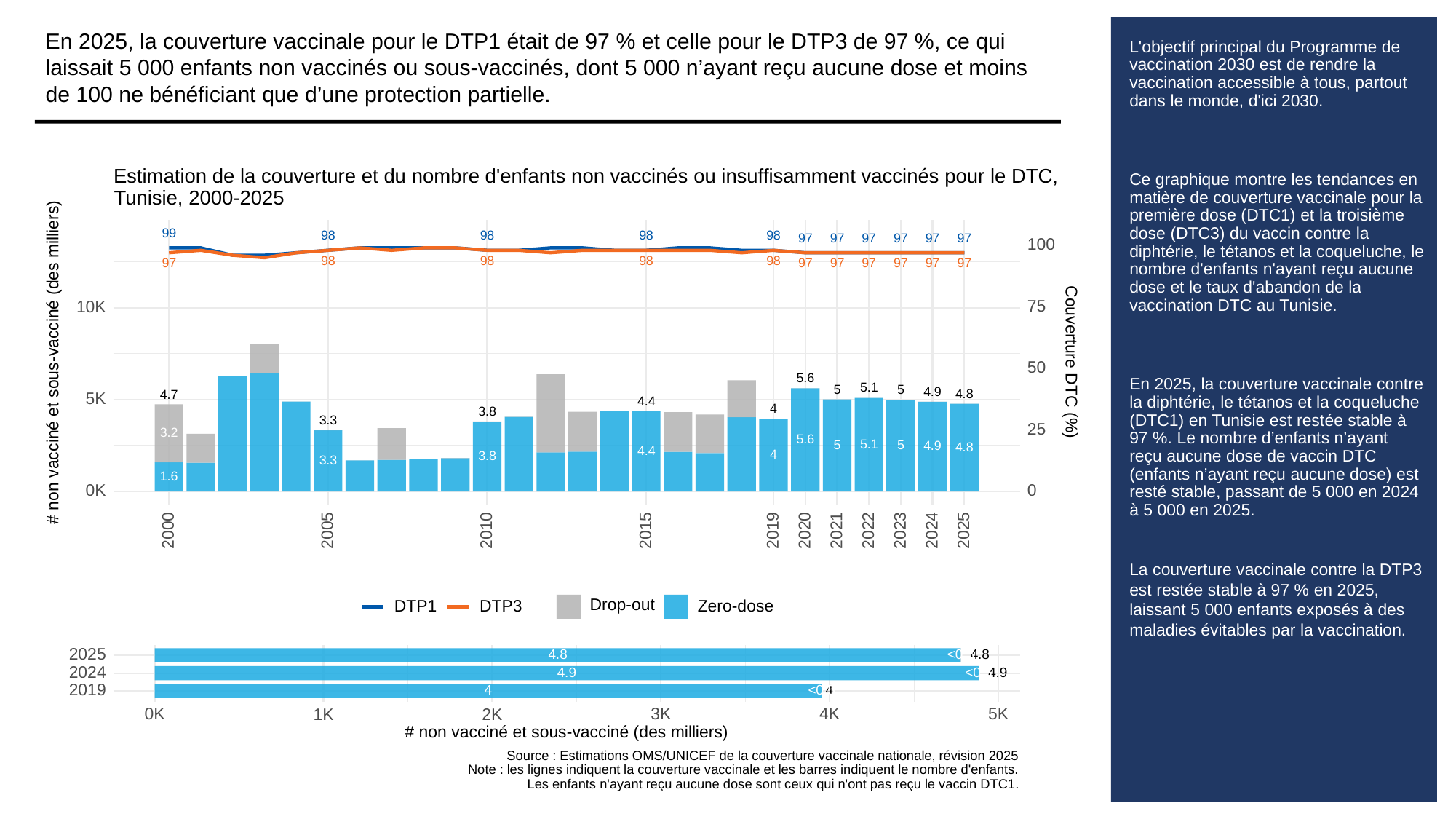

En 2025, la couverture vaccinale pour le DTP1 était de 97 % et celle pour le DTP3 de 97 %, ce qui laissait 5 000 enfants non vaccinés ou sous-vaccinés, dont 5 000 n’ayant reçu aucune dose et moins de 100 ne bénéficiant que d’une protection partielle.
# L'objectif principal du Programme de vaccination 2030 est de rendre la vaccination accessible à tous, partout dans le monde, d'ici 2030.

Ce graphique montre les tendances en matière de couverture vaccinale pour la première dose (DTC1) et la troisième dose (DTC3) du vaccin contre la diphtérie, le tétanos et la coqueluche, le nombre d'enfants n'ayant reçu aucune dose et le taux d'abandon de la vaccination DTC au Tunisie.

En 2025, la couverture vaccinale contre la diphtérie, le tétanos et la coqueluche (DTC1) en Tunisie est restée stable à 97 %. Le nombre d’enfants n’ayant reçu aucune dose de vaccin DTC (enfants n’ayant reçu aucune dose) est resté stable, passant de 5 000 en 2024 à 5 000 en 2025.

La couverture vaccinale contre la DTP3 est restée stable à 97 % en 2025, laissant 5 000 enfants exposés à des maladies évitables par la vaccination.

Estimation de la couverture et du nombre d'enfants non vaccinés ou insuffisamment vaccinés pour le DTC,
Tunisie, 2000-2025

99
98
98
98
98
97
97
97
97
97
97
100

98
98
98
98
97
97
97
97
97
97
97

75
10K

# non vacciné et sous-vacciné (des milliers)
Couverture DTC (%)
50

5.6

5.1
5
5
4.9

4.8
4.7
5K
4.4

4
3.8

3.3

25

3.2

5.6
5.1
5
5
4.9
4.8

4.4
4

3.8

3.3

1.6
0K
0

2023
2000
2005
2010
2015
2019
2020
2021
2022
2024
2025

Drop-out
DTP3
Zero-dose
DTP1

2025
4.8
<0.5
4.8

2024
4.9
<0.5
4.9

2019
<0.5
4
4

3K
0K
5K
1K
2K
4K
# non vacciné et sous-vacciné (des milliers)
Source : Estimations OMS/UNICEF de la couverture vaccinale nationale, révision 2025
Note : les lignes indiquent la couverture vaccinale et les barres indiquent le nombre d'enfants.
Les enfants n'ayant reçu aucune dose sont ceux qui n'ont pas reçu le vaccin DTC1.